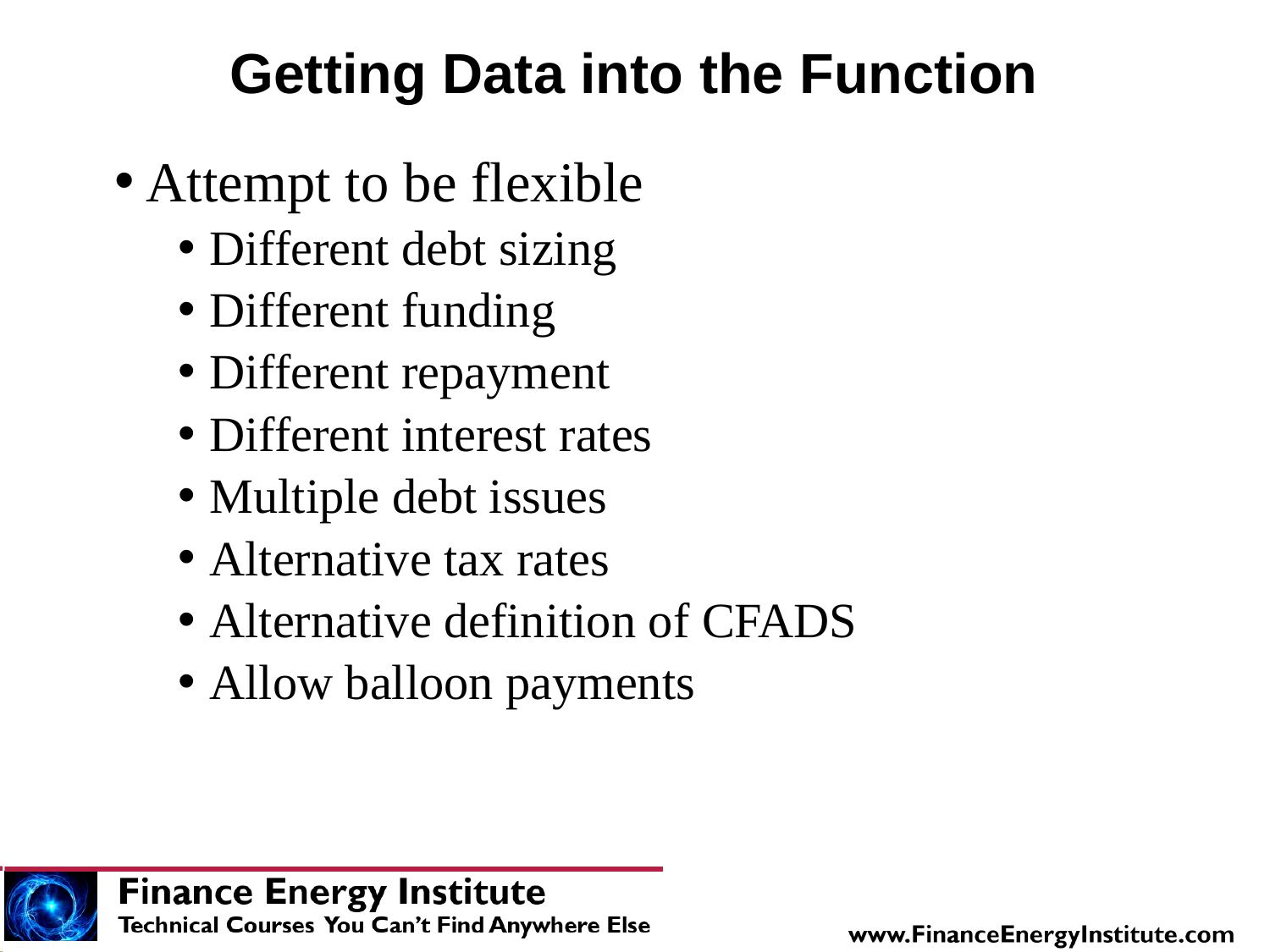

# Getting Data into the Function
Attempt to be flexible
Different debt sizing
Different funding
Different repayment
Different interest rates
Multiple debt issues
Alternative tax rates
Alternative definition of CFADS
Allow balloon payments